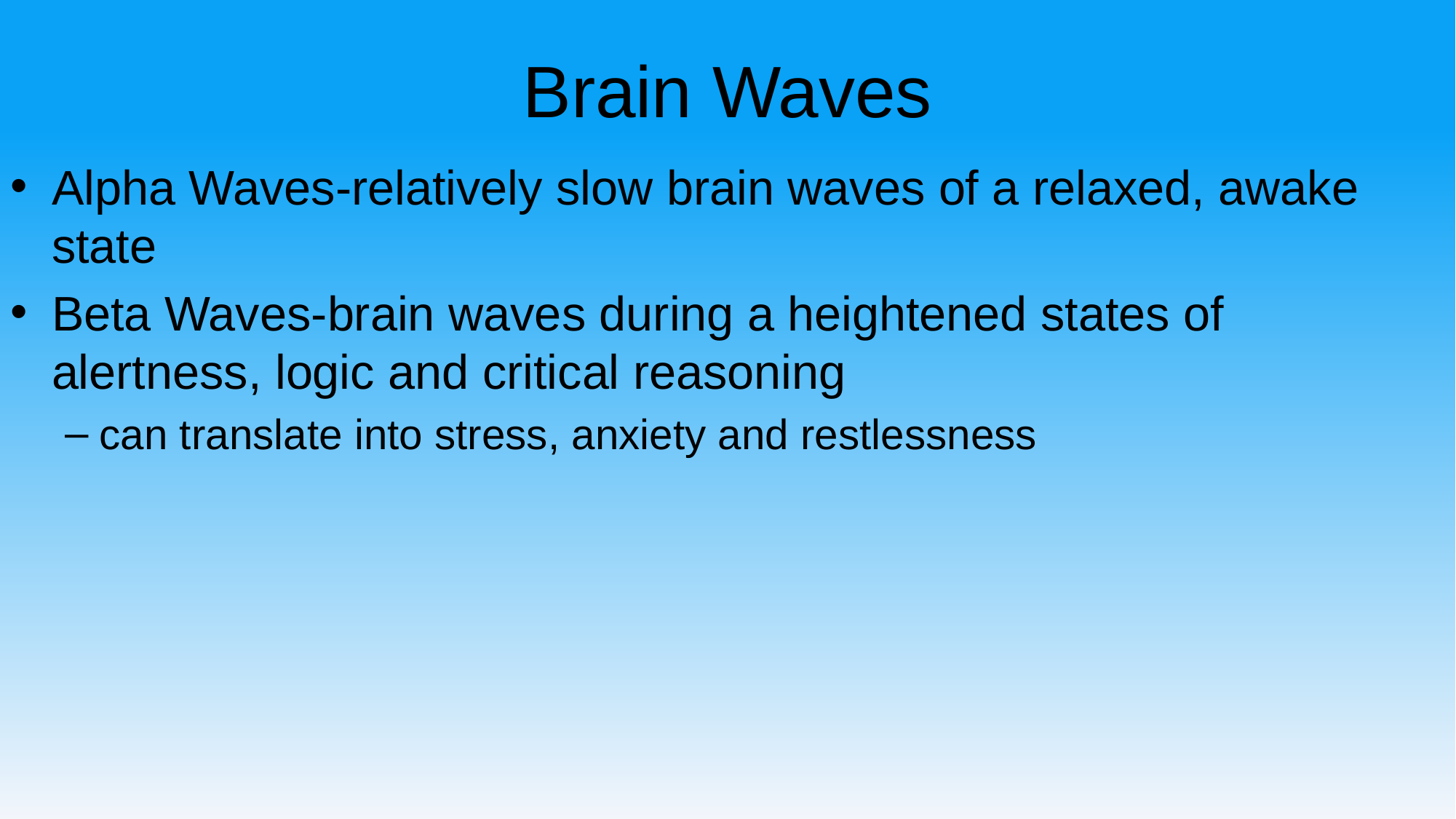

# Brain Waves

Alpha Waves-relatively slow brain waves of a relaxed, awake state
Beta Waves-brain waves during a heightened states of alertness, logic and critical reasoning
can translate into stress, anxiety and restlessness